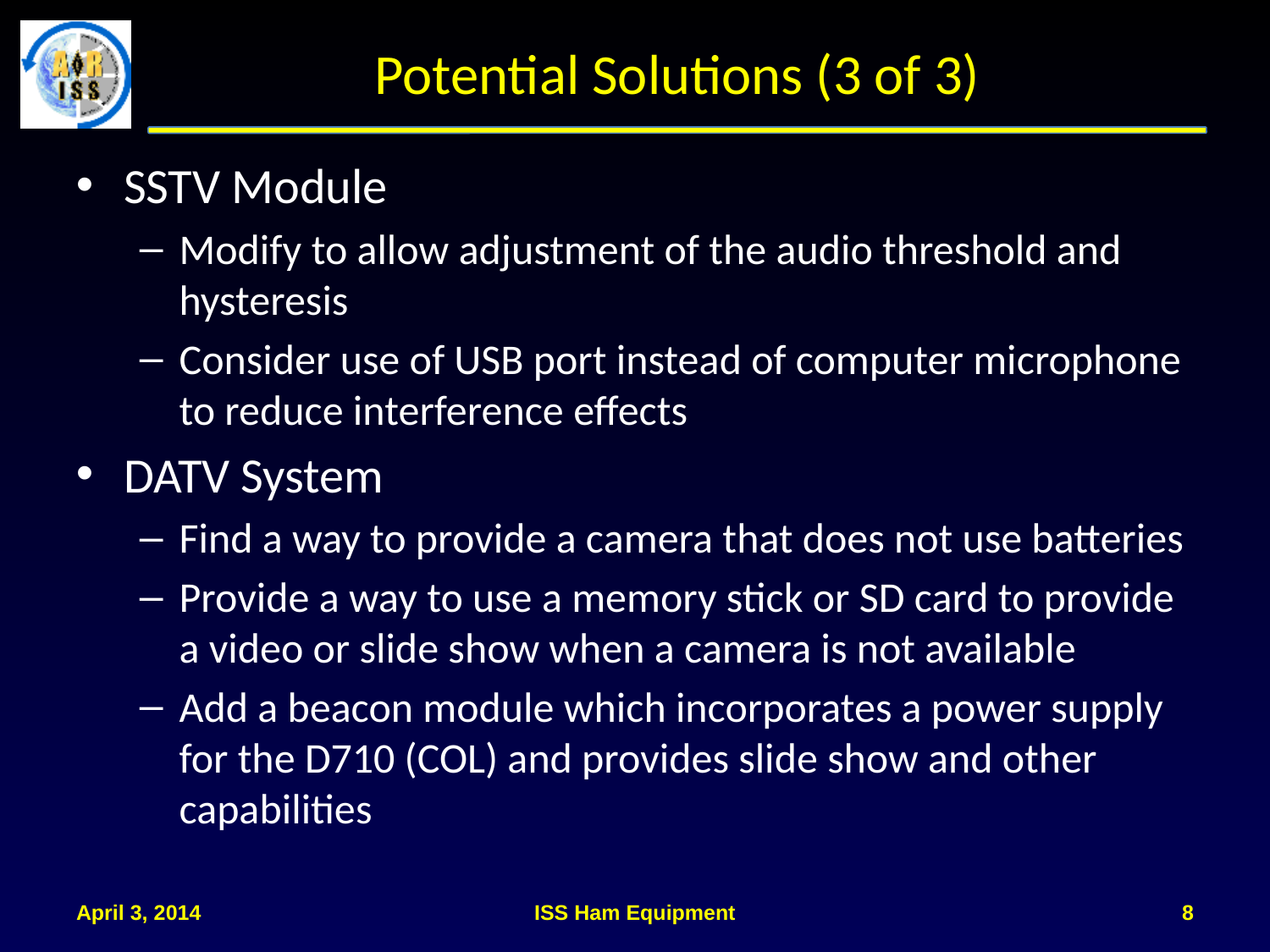

# Potential Solutions (3 of 3)
SSTV Module
Modify to allow adjustment of the audio threshold and hysteresis
Consider use of USB port instead of computer microphone to reduce interference effects
DATV System
Find a way to provide a camera that does not use batteries
Provide a way to use a memory stick or SD card to provide a video or slide show when a camera is not available
Add a beacon module which incorporates a power supply for the D710 (COL) and provides slide show and other capabilities
April 3, 2014
ISS Ham Equipment
8